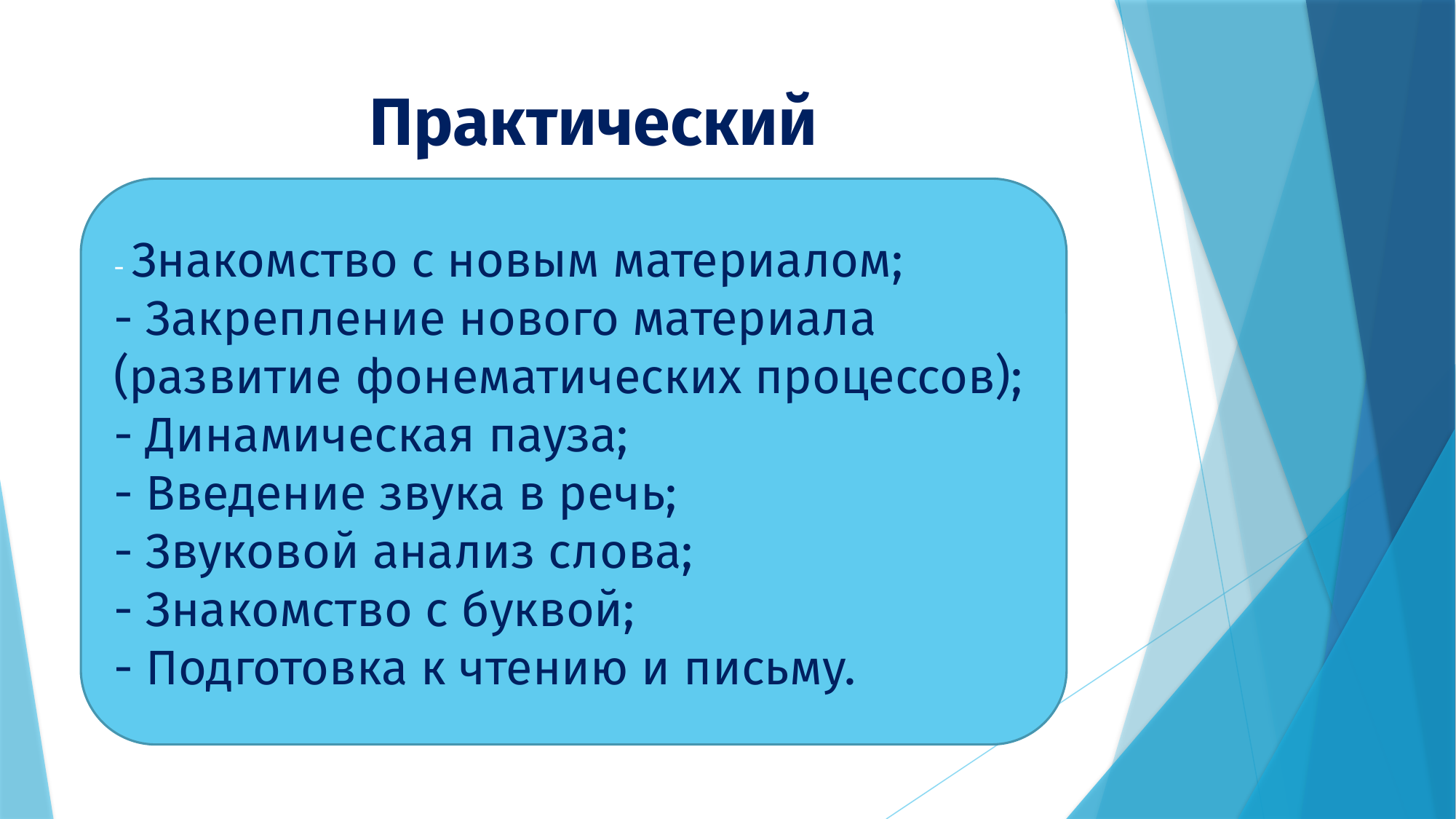

# Практический
- Знакомство с новым материалом;
- Закрепление нового материала (развитие фонематических процессов);
- Динамическая пауза;
- Введение звука в речь;
- Звуковой анализ слова;
- Знакомство с буквой;
- Подготовка к чтению и письму.